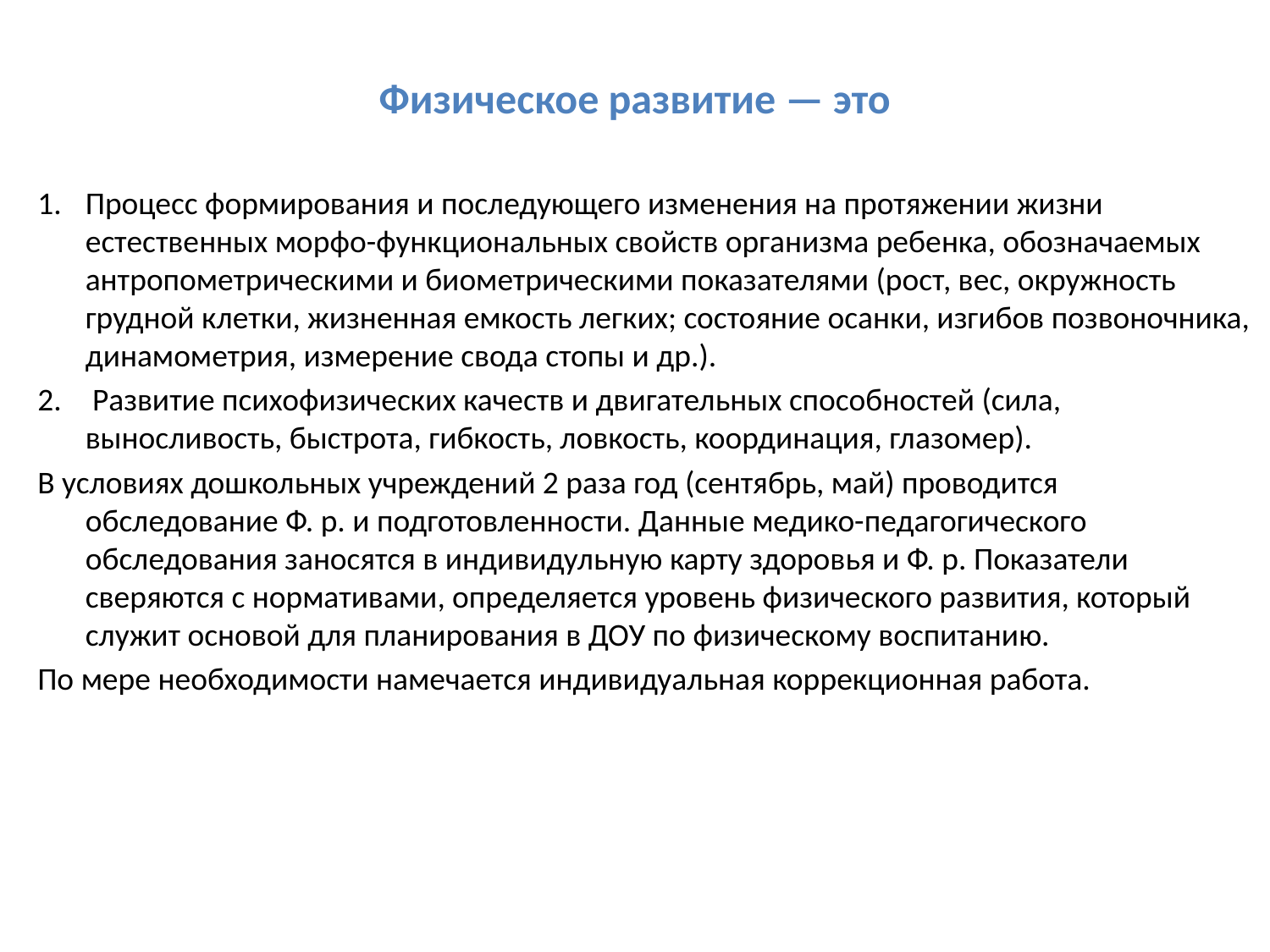

# Физическое развитие — это
Процесс формирования и последующего изменения на протяжении жизни естественных морфо-функциональных свойств организма ребенка, обозначаемых антропометрическими и биометрическими показателями (рост, вес, окружность грудной клетки, жизненная емкость легких; состояние осанки, изгибов позвоночника, динамометрия, измерение свода стопы и др.).
 Развитие психофизических качеств и двигательных способностей (сила, выносливость, быстрота, гибкость, ловкость, координация, глазомер).
В условиях дошкольных учреждений 2 раза год (сентябрь, май) проводится обследование Ф. р. и подготовленности. Данные медико-педагогического обследования заносятся в индивидульную карту здоровья и Ф. р. Показатели сверяются с нормативами, определяется уровень физического развития, который служит основой для планирования в ДОУ по физическому воспитанию.
По мере необходимости намечается индивидуальная коррекционная работа.